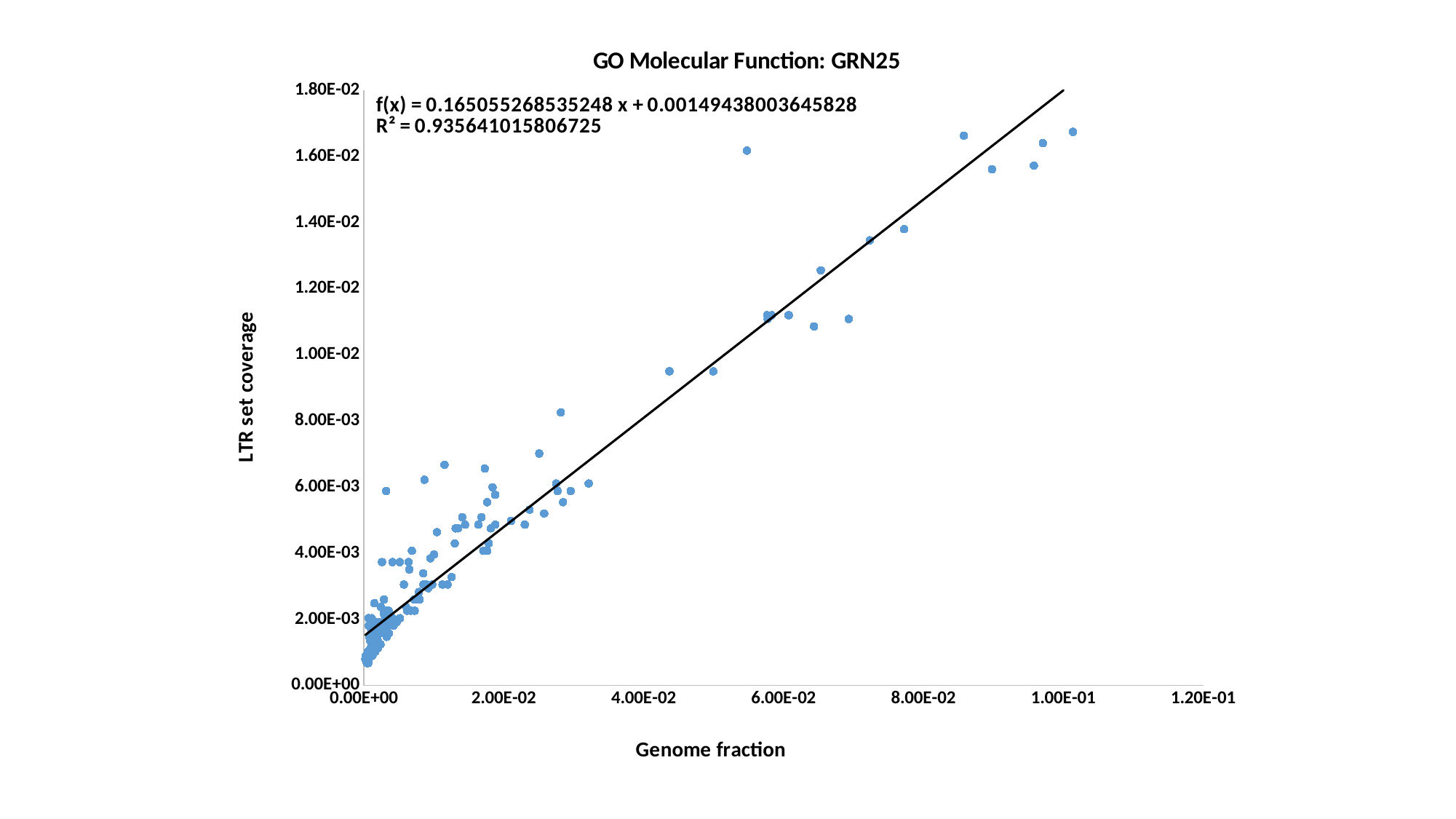

### Chart: GO Molecular Function: GRN25

| Category | LTR fraction |
|---|---|